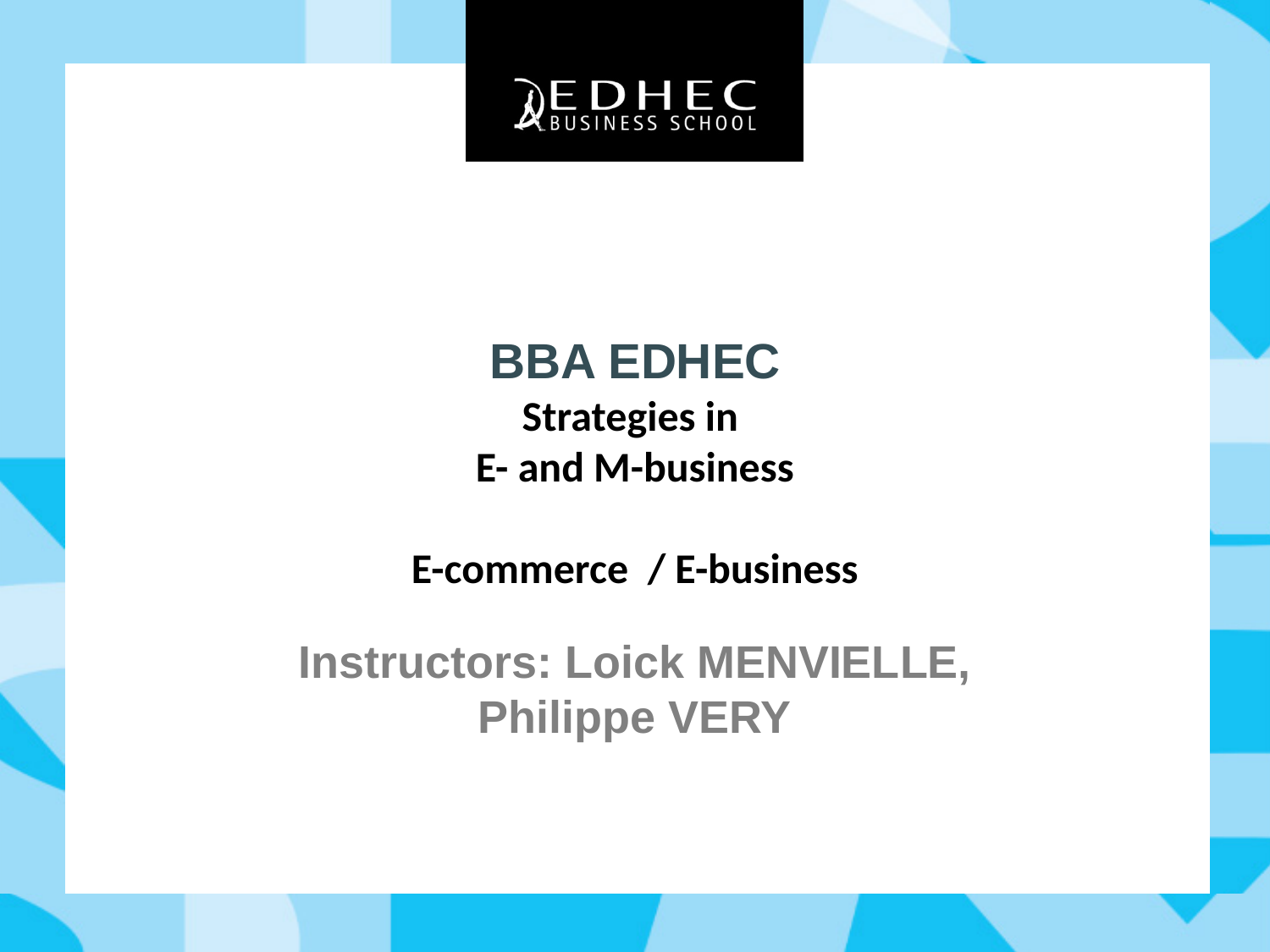

# BBA EDHEC Strategies in E- and M-business E-commerce  / E-business
Instructors: Loick MENVIELLE, Philippe VERY